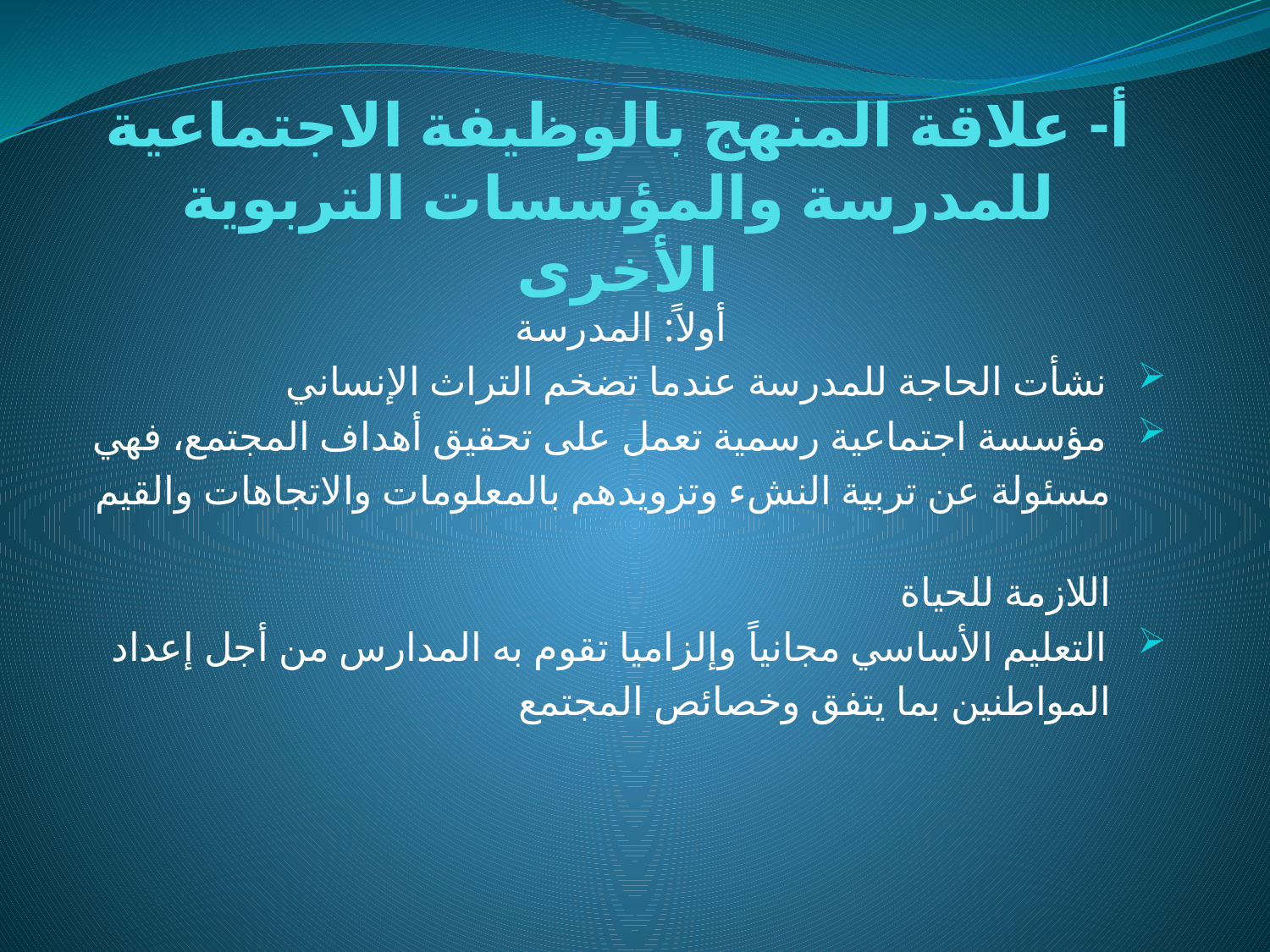

# أ- علاقة المنهج بالوظيفة الاجتماعية للمدرسة والمؤسسات التربوية الأخرى
أولاً: المدرسة
   نشأت الحاجة للمدرسة عندما تضخم التراث الإنساني
   مؤسسة اجتماعية رسمية تعمل على تحقيق أهداف المجتمع، فهي
     مسئولة عن تربية النشء وتزويدهم بالمعلومات والاتجاهات والقيم
     اللازمة للحياة
   التعليم الأساسي مجانياً وإلزاميا تقوم به المدارس من أجل إعداد
     المواطنين بما يتفق وخصائص المجتمع